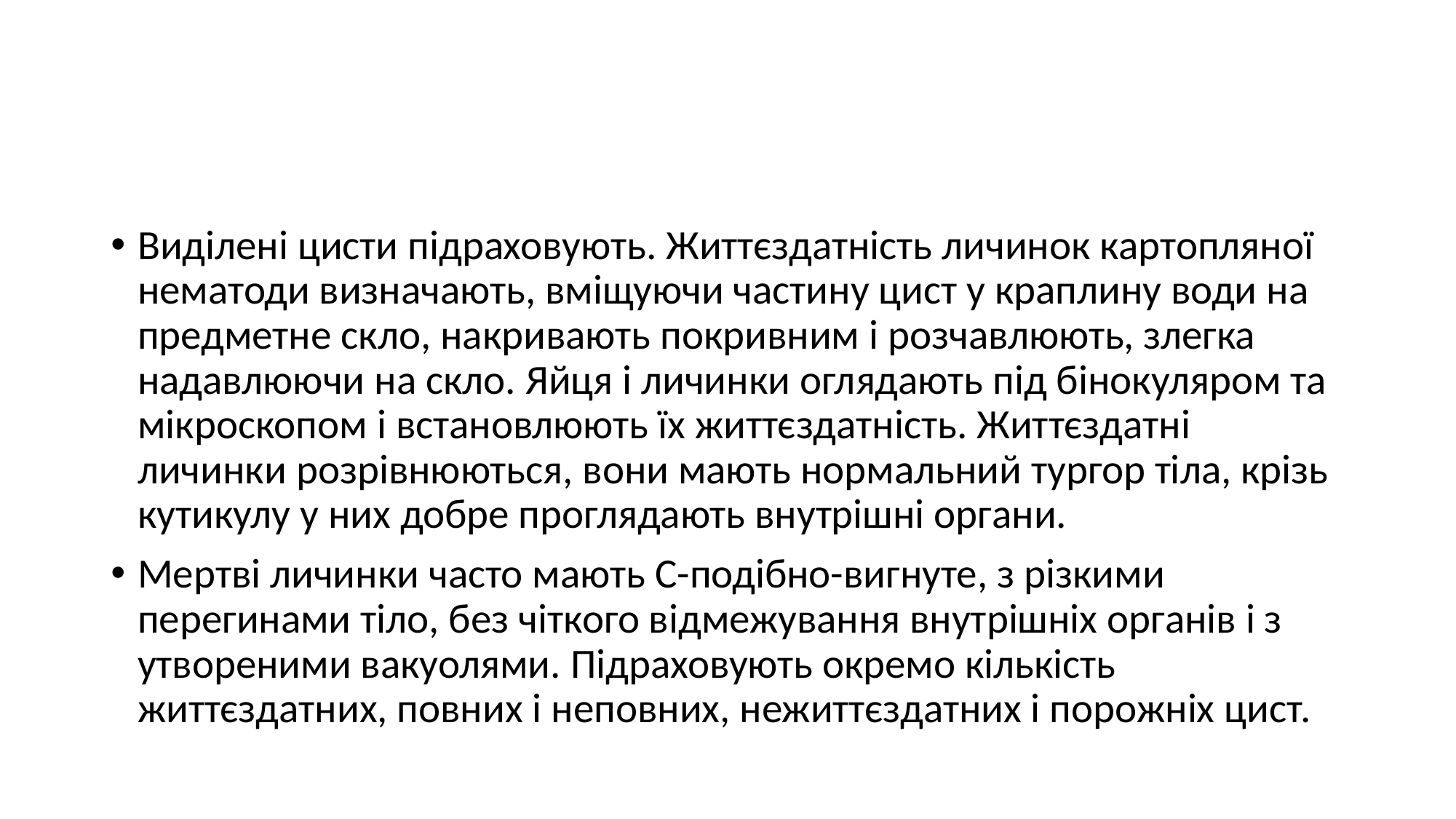

#
Виділені цисти підраховують. Життєздатність личинок картопляної нематоди визначають, вміщуючи частину цист у краплину води на предметне скло, накривають покривним і розчавлюють, злегка надавлюючи на скло. Яйця і личинки оглядають під бінокуляром та мікроскопом і встановлюють їх життєздатність. Життєздатні личинки розрівнюються, вони мають нормальний тургор тіла, крізь кутикулу у них добре проглядають внутрішні органи.
Мертві личинки часто мають С-подібно-вигнуте, з різкими перегинами тіло, без чіткого відмежування внутрішніх органів і з утвореними вакуолями. Підраховують окремо кількість життєздатних, повних і неповних, нежиттєздатних і порожніх цист.